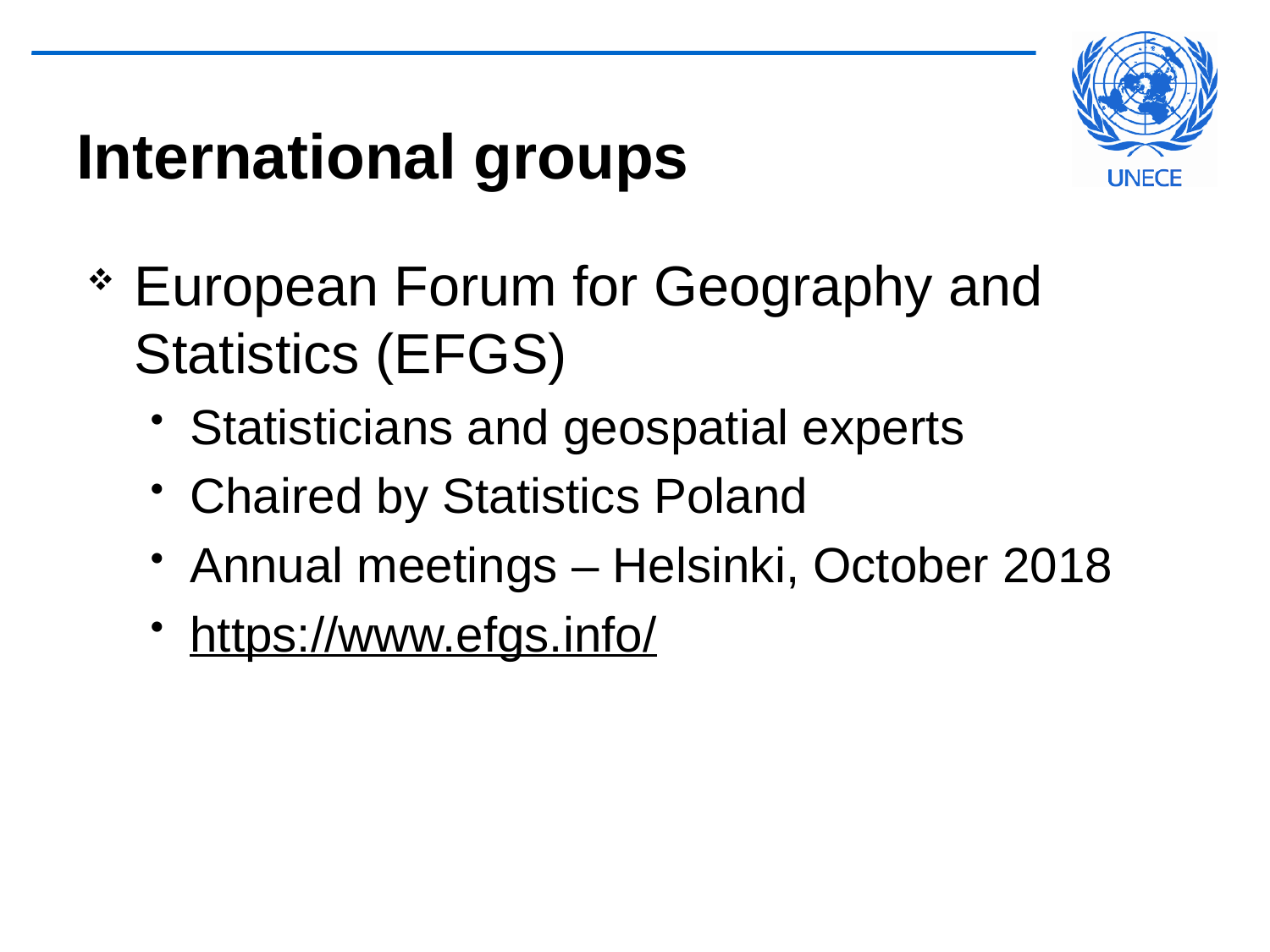

# International groups
European Forum for Geography and Statistics (EFGS)
Statisticians and geospatial experts
Chaired by Statistics Poland
Annual meetings – Helsinki, October 2018
https://www.efgs.info/